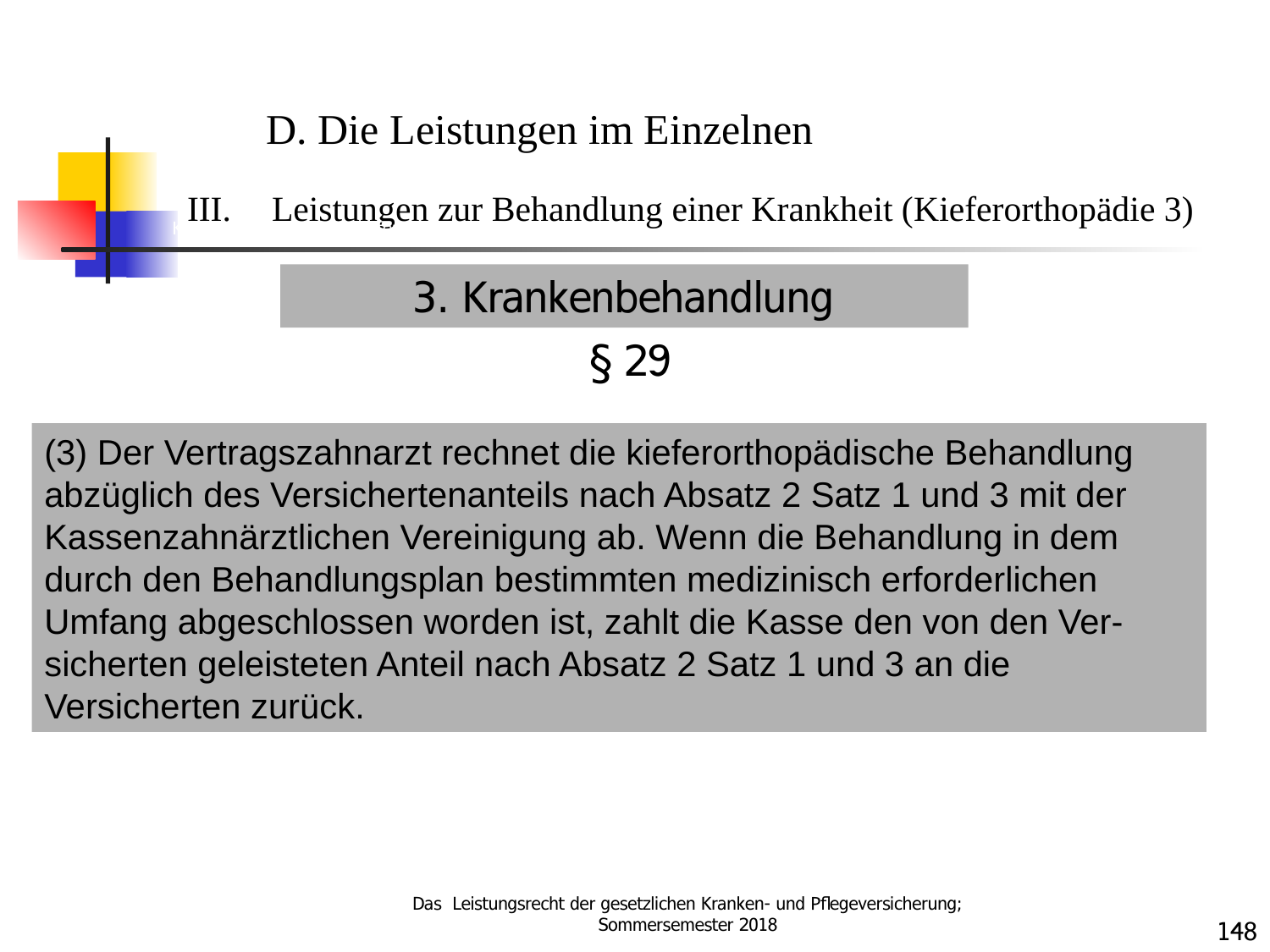

Krankenbehandlung 3 (Kieferorthopädie)
D. Die Leistungen im Einzelnen

Leistungen zur Behandlung einer Krankheit (Kieferorthopädie 3)
3. Krankenbehandlung
§ 29
(3) Der Vertragszahnarzt rechnet die kieferorthopädische Behandlung abzüglich des Versichertenanteils nach Absatz 2 Satz 1 und 3 mit der Kassenzahnärztlichen Vereinigung ab. Wenn die Behandlung in dem durch den Behandlungsplan bestimmten medizinisch erforderlichen Umfang abgeschlossen worden ist, zahlt die Kasse den von den Ver-sicherten geleisteten Anteil nach Absatz 2 Satz 1 und 3 an die Versicherten zurück.
Krankheit
Das  Leistungsrecht der gesetzlichen Kranken- und Pflegeversicherung; Sommersemester 2018
148